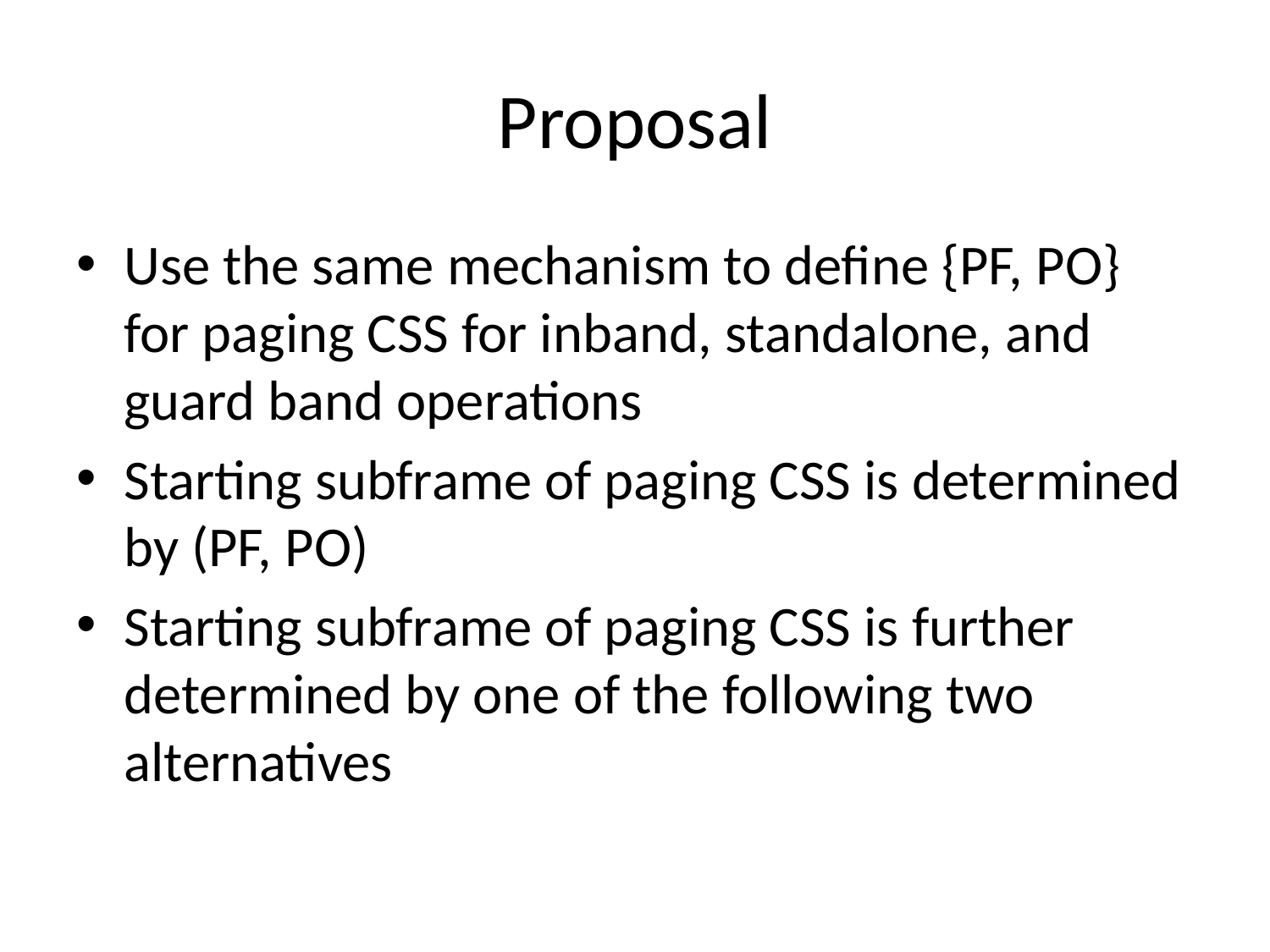

# Proposal
Use the same mechanism to define {PF, PO} for paging CSS for inband, standalone, and guard band operations
Starting subframe of paging CSS is determined by (PF, PO)
Starting subframe of paging CSS is further determined by one of the following two alternatives